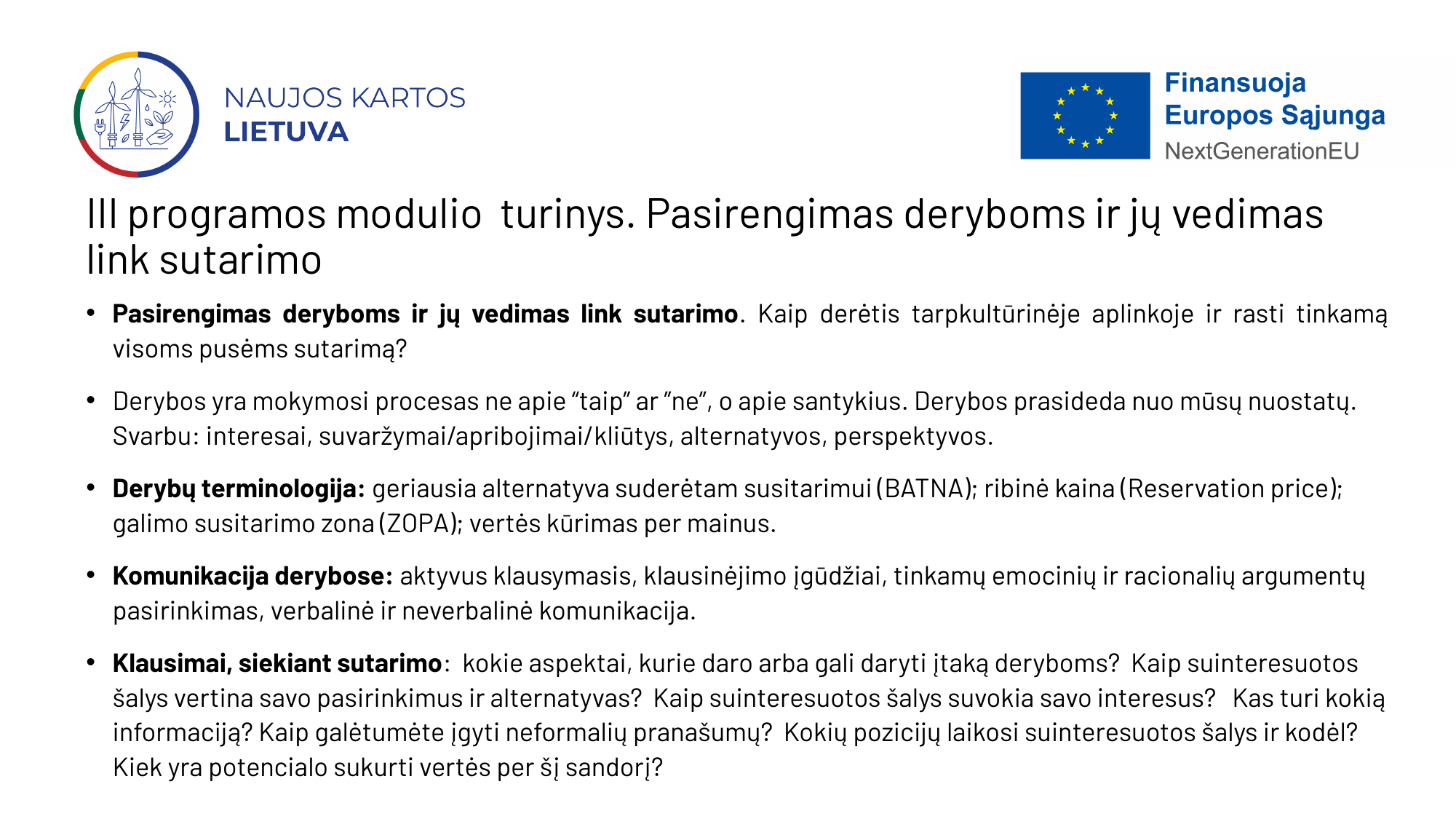

# III programos modulio  turinys. Pasirengimas deryboms ir jų vedimas link sutarimo
Pasirengimas deryboms ir jų vedimas link sutarimo. Kaip derėtis tarpkultūrinėje aplinkoje ir rasti tinkamą visoms pusėms sutarimą?
Derybos yra mokymosi procesas ne apie “taip” ar ”ne”, o apie santykius. Derybos prasideda nuo mūsų nuostatų. Svarbu: interesai, suvaržymai/apribojimai/kliūtys, alternatyvos, perspektyvos.
Derybų terminologija: geriausia alternatyva suderėtam susitarimui (BATNA); ribinė kaina (Reservation price); galimo susitarimo zona (ZOPA); vertės kūrimas per mainus.
Komunikacija derybose: aktyvus klausymasis, klausinėjimo įgūdžiai, tinkamų emocinių ir racionalių argumentų pasirinkimas, verbalinė ir neverbalinė komunikacija.
Klausimai, siekiant sutarimo:  kokie aspektai, kurie daro arba gali daryti įtaką deryboms?  Kaip suinteresuotos šalys vertina savo pasirinkimus ir alternatyvas?  Kaip suinteresuotos šalys suvokia savo interesus?   Kas turi kokią informaciją? Kaip galėtumėte įgyti neformalių pranašumų?  Kokių pozicijų laikosi suinteresuotos šalys ir kodėl?   Kiek yra potencialo sukurti vertės per šį sandorį?